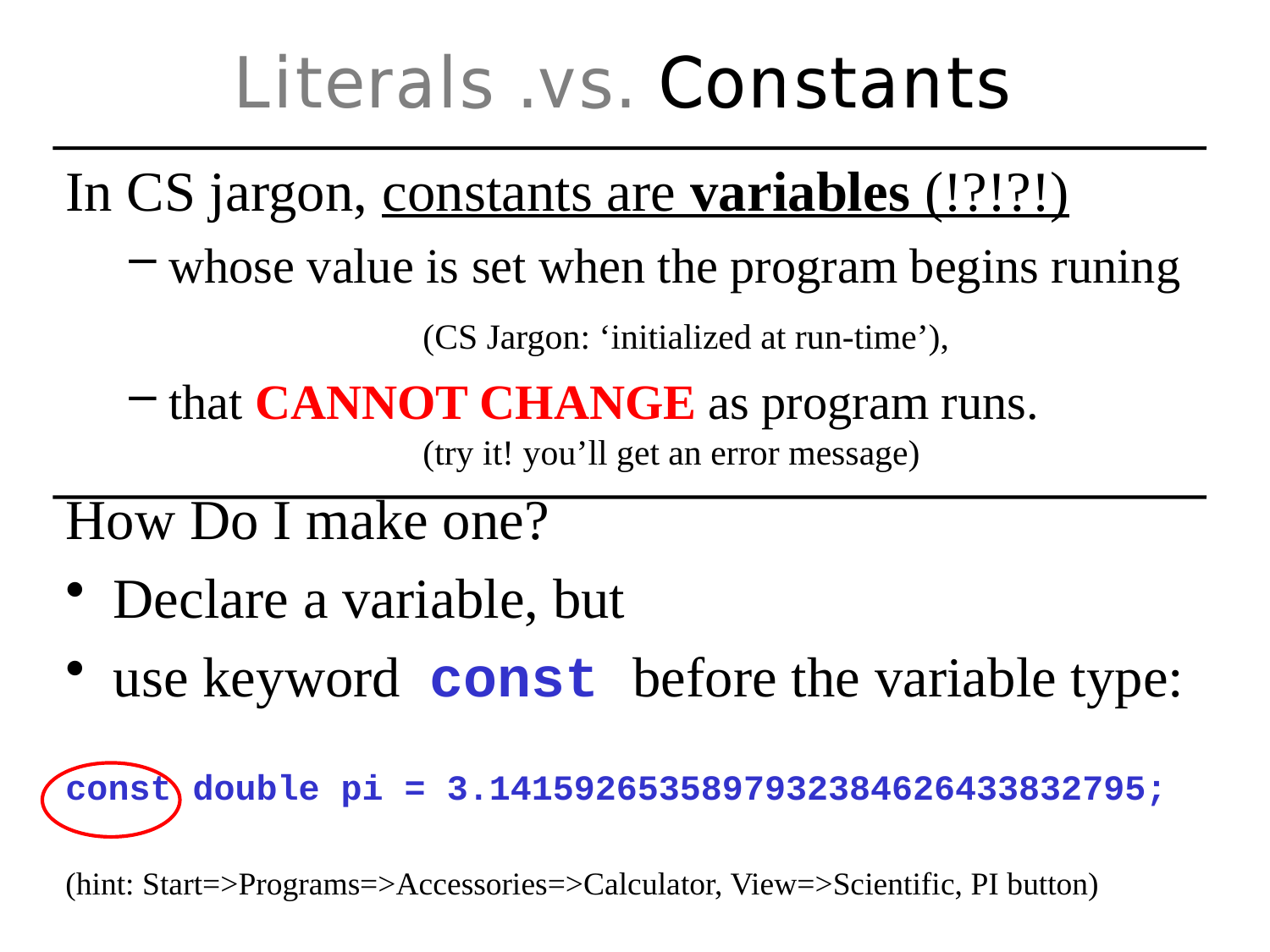

# Literals .vs. Constants
In CS jargon, constants are variables (!?!?!)
whose value is set when the program begins runing
		(CS Jargon: ‘initialized at run-time’),
that CANNOT CHANGE as program runs.
		(try it! you’ll get an error message)
How Do I make one?
Declare a variable, but
use keyword  const before the variable type:

const double pi = 3.1415926535897932384626433832795;

(hint: Start=>Programs=>Accessories=>Calculator, View=>Scientific, PI button)